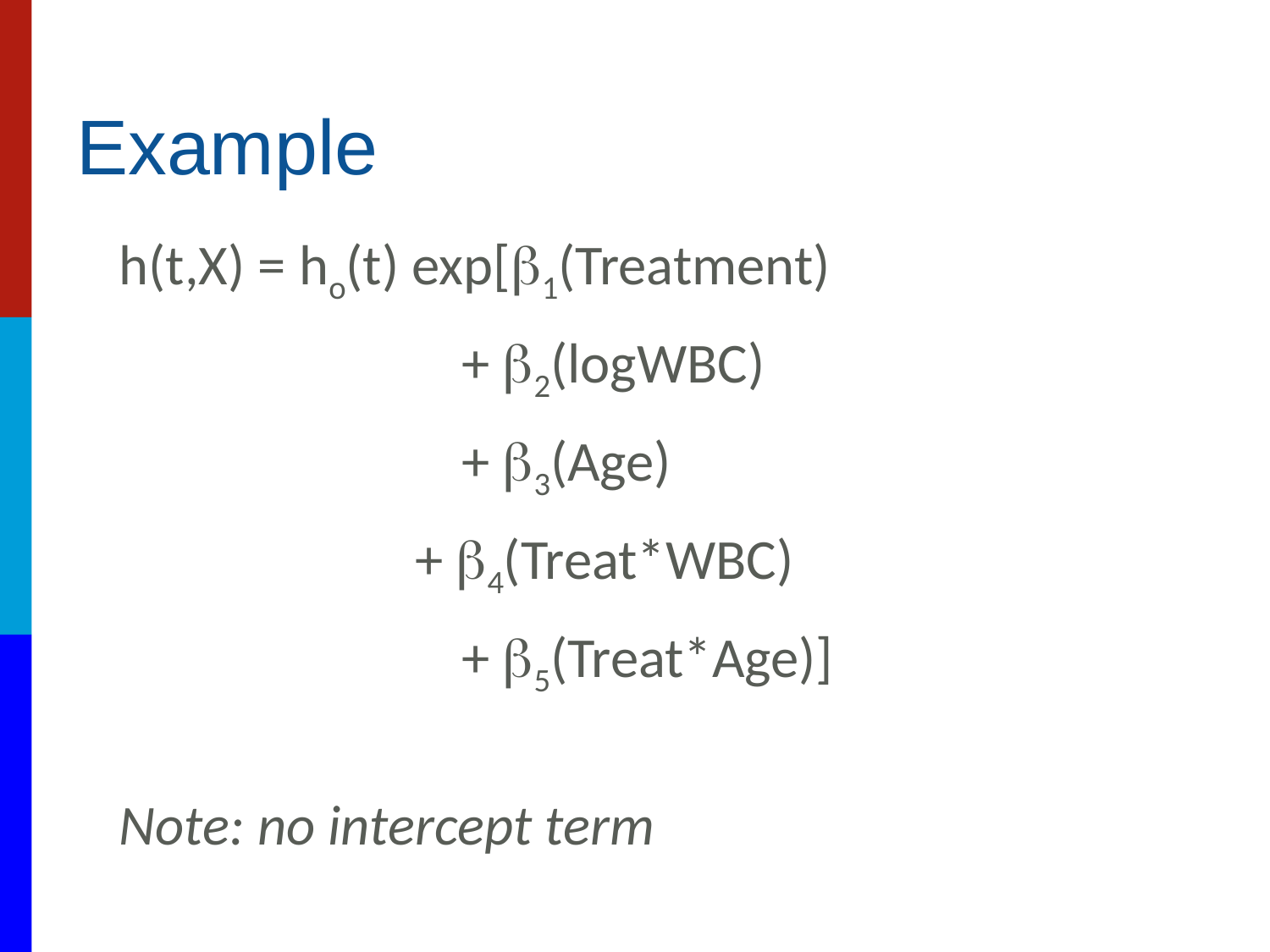

# Example
h(t,X) = ho(t) exp[β1(Treatment)
                           + β2(logWBC)
                           + β3(Age)
                                        + β4(Treat*WBC)
                           + β5(Treat*Age)]

Note: no intercept term